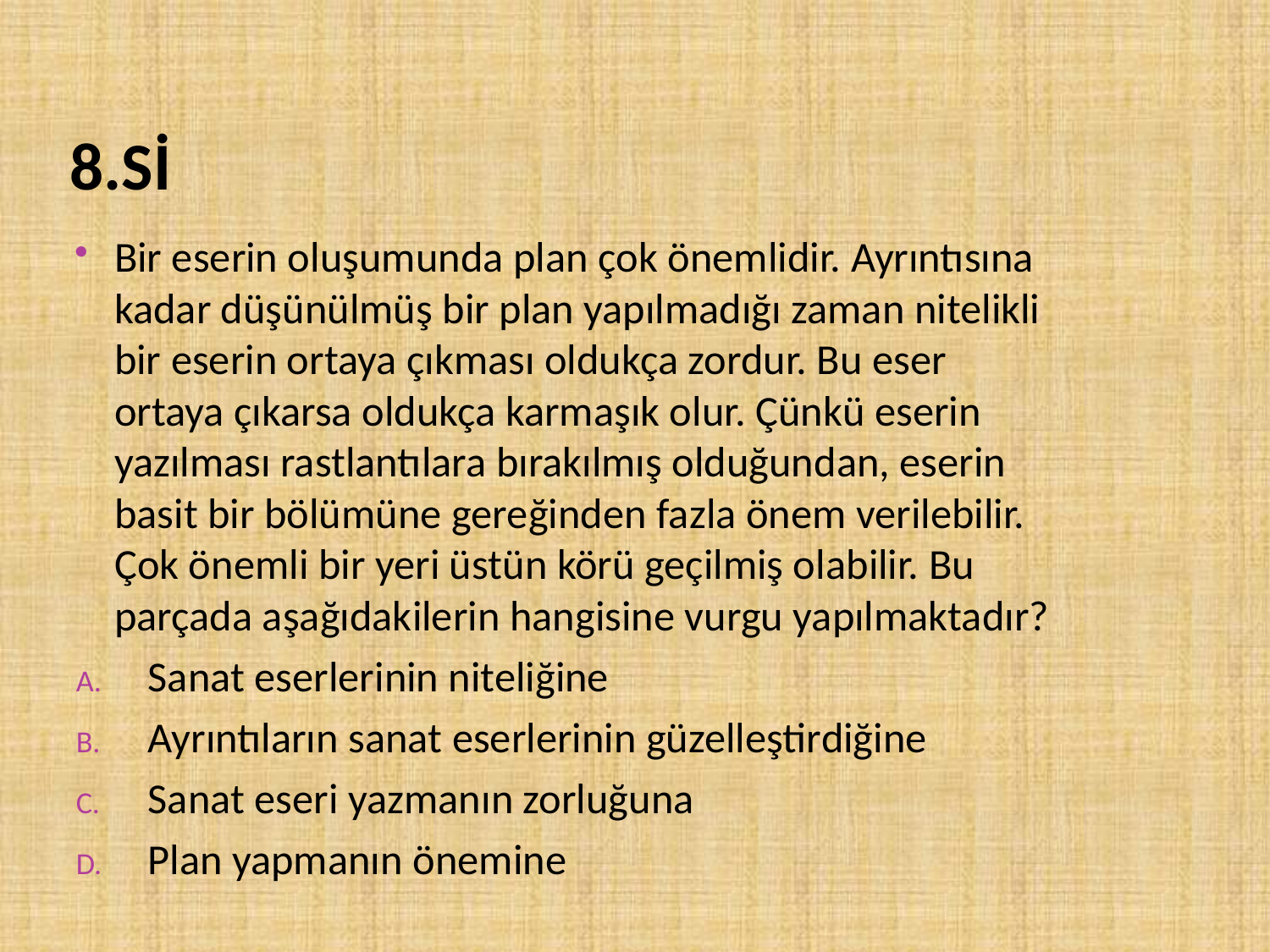

# 8.Sİ
Bir eserin oluşumunda plan çok önemlidir. Ayrıntısına kadar düşünülmüş bir plan yapılmadığı zaman nitelikli bir eserin ortaya çıkması oldukça zordur. Bu eser ortaya çıkarsa oldukça karmaşık olur. Çünkü eserin yazılması rastlantılara bırakılmış olduğundan, eserin basit bir bölümüne gereğinden fazla önem verilebilir. Çok önemli bir yeri üstün körü geçilmiş olabilir. Bu parçada aşağıdakilerin hangisine vurgu yapılmaktadır?
Sanat eserlerinin niteliğine
Ayrıntıların sanat eserlerinin güzelleştirdiğine
Sanat eseri yazmanın zorluğuna
Plan yapmanın önemine